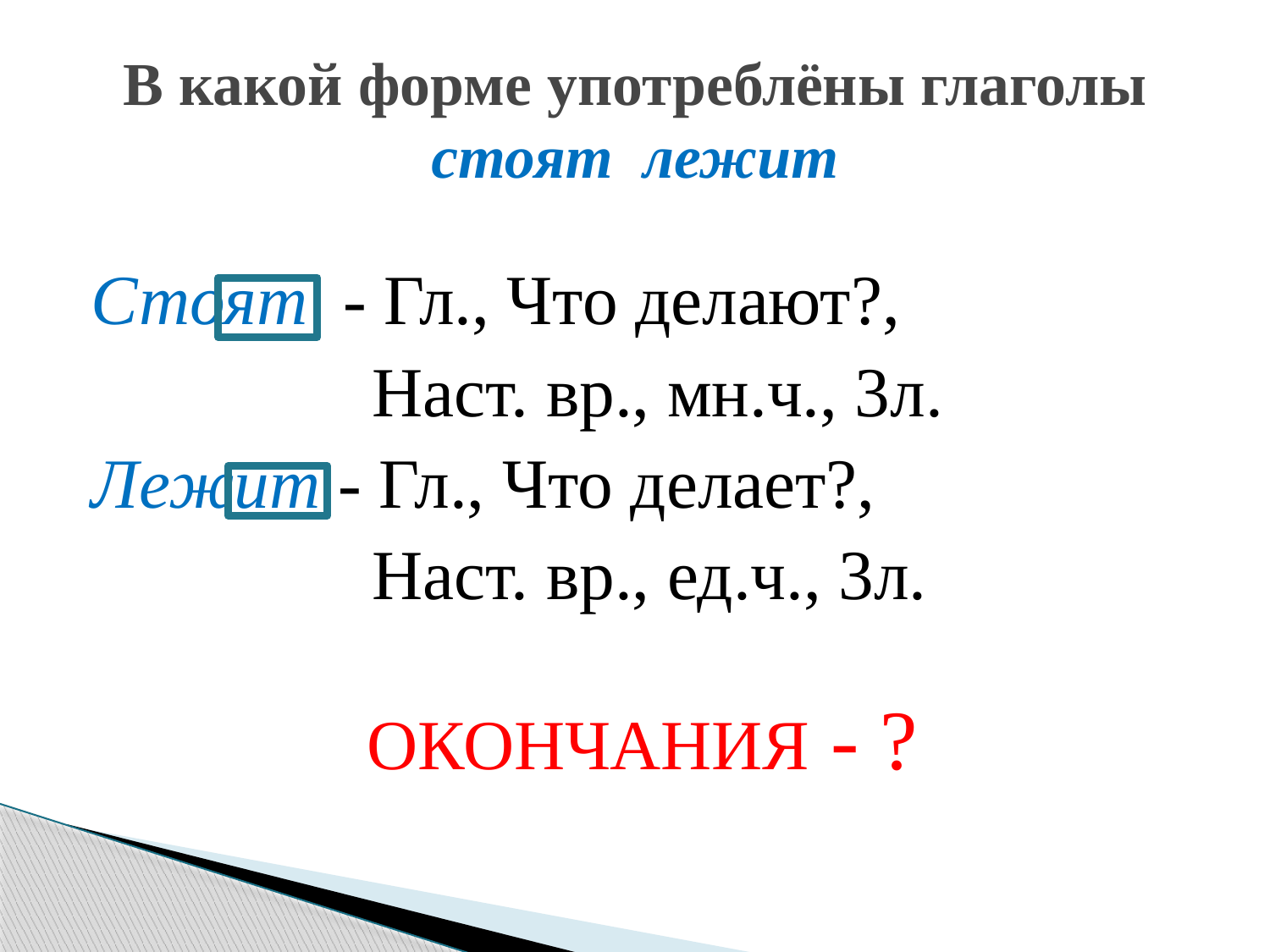

# В какой форме употреблёны глаголы стоят  лежит
Стоят  - Гл., Что делают?,
                Наст. вр., мн.ч., 3л.
Лежит - Гл., Что делает?,
                Наст. вр., ед.ч., 3л.

ОКОНЧАНИЯ - ?